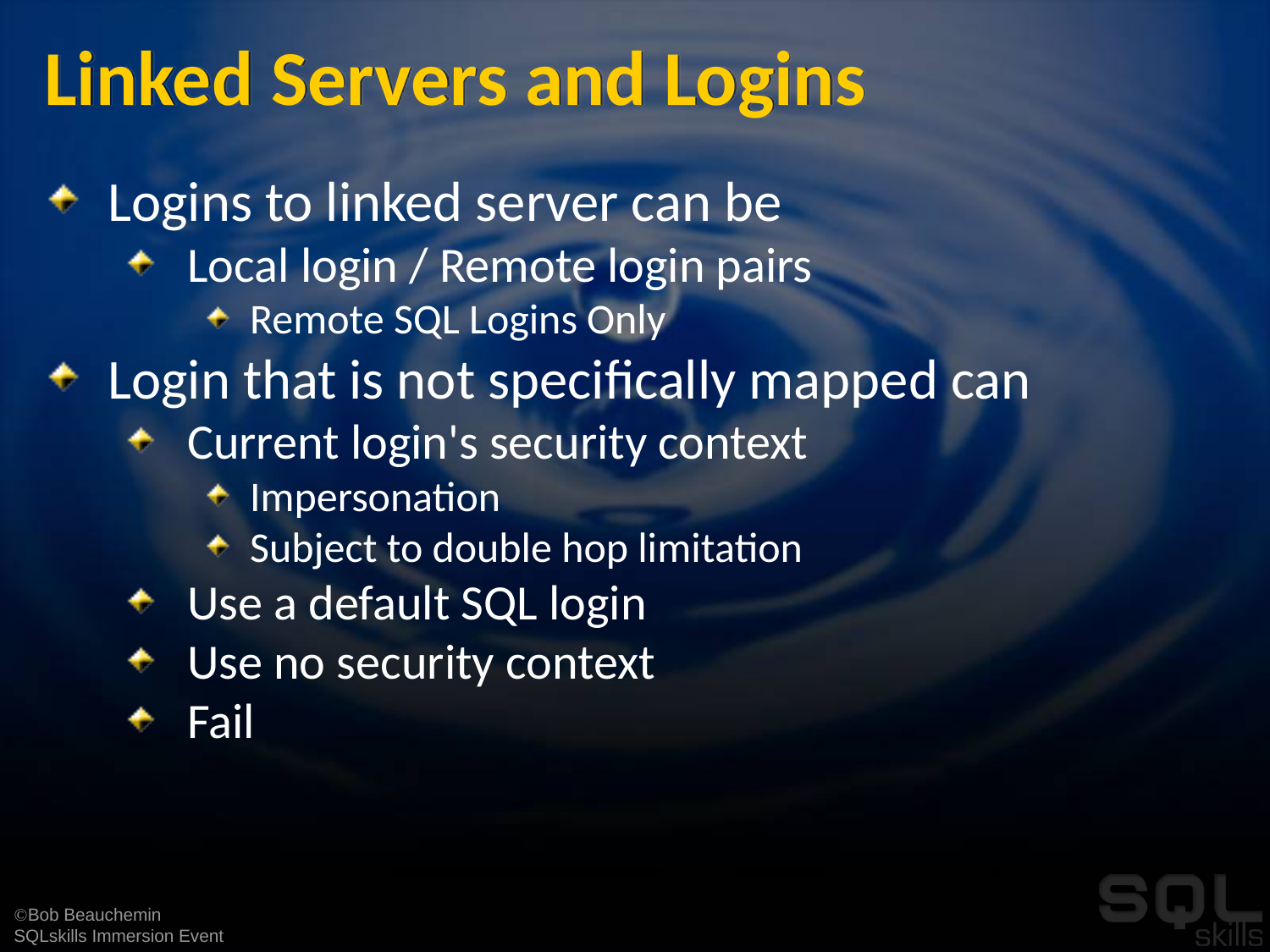

# Linked Servers and Logins
Logins to linked server can be
Local login / Remote login pairs
Remote SQL Logins Only
Login that is not specifically mapped can
Current login's security context
Impersonation
Subject to double hop limitation
Use a default SQL login
Use no security context
Fail